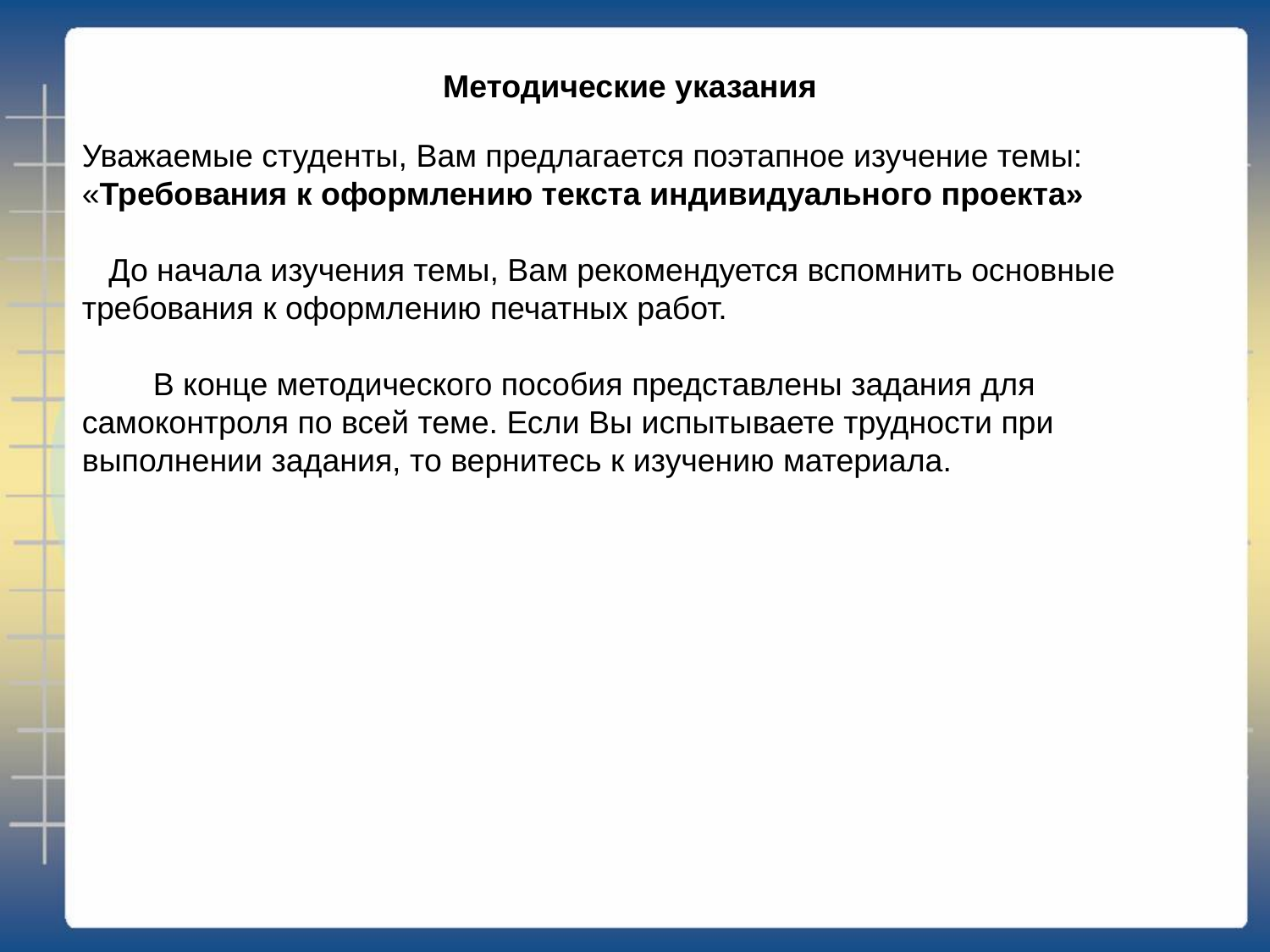

Методические указания
Уважаемые студенты, Вам предлагается поэтапное изучение темы: «Требования к оформлению текста индивидуального проекта»

   До начала изучения темы, Вам рекомендуется вспомнить основные требования к оформлению печатных работ.

        В конце методического пособия представлены задания для самоконтроля по всей теме. Если Вы испытываете трудности при выполнении задания, то вернитесь к изучению материала.